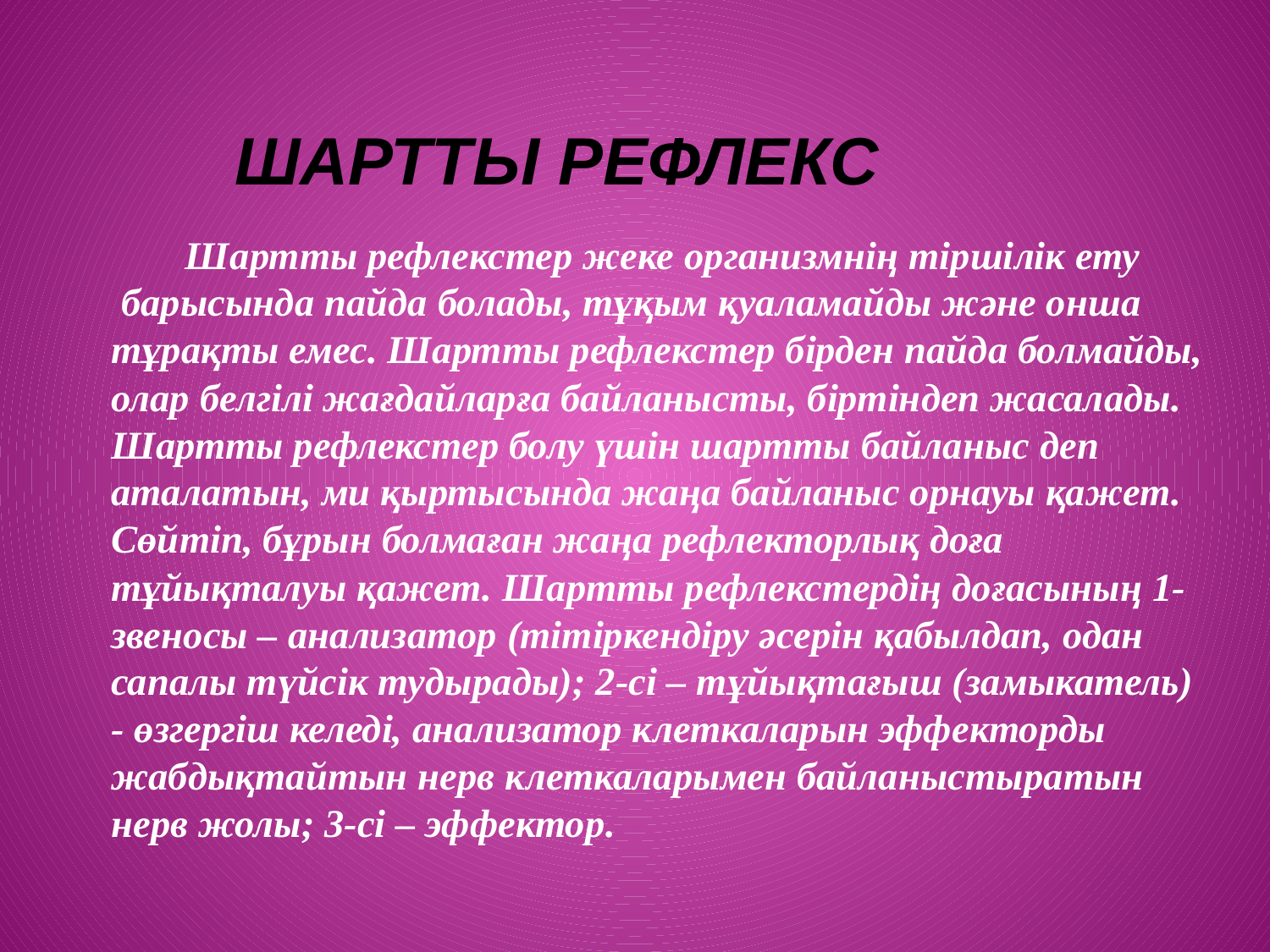

# Шартты рефлекс
           Шартты рефлекстер жеке организмнің тіршілік ету        барысында пайда болады, тұқым қуаламайды және онша тұрақты емес. Шартты рефлекстер бірден пайда болмайды, олар белгілі жағдайларға байланысты, біртіндеп жасалады. Шартты рефлекстер болу үшін шартты байланыс деп аталатын, ми қыртысында жаңа байланыс орнауы қажет. Сөйтіп, бұрын болмаған жаңа рефлекторлық доға тұйықталуы қажет. Шартты рефлекстердің доғасының 1-звеносы – анализатор (тітіркендіру әсерін қабылдап, одан сапалы түйсік тудырады); 2-сі – тұйықтағыш (замыкатель) - өзгергіш келеді, анализатор клеткаларын эффекторды жабдықтайтын нерв клеткаларымен байланыстыратын нерв жолы; 3-сі – эффектор.